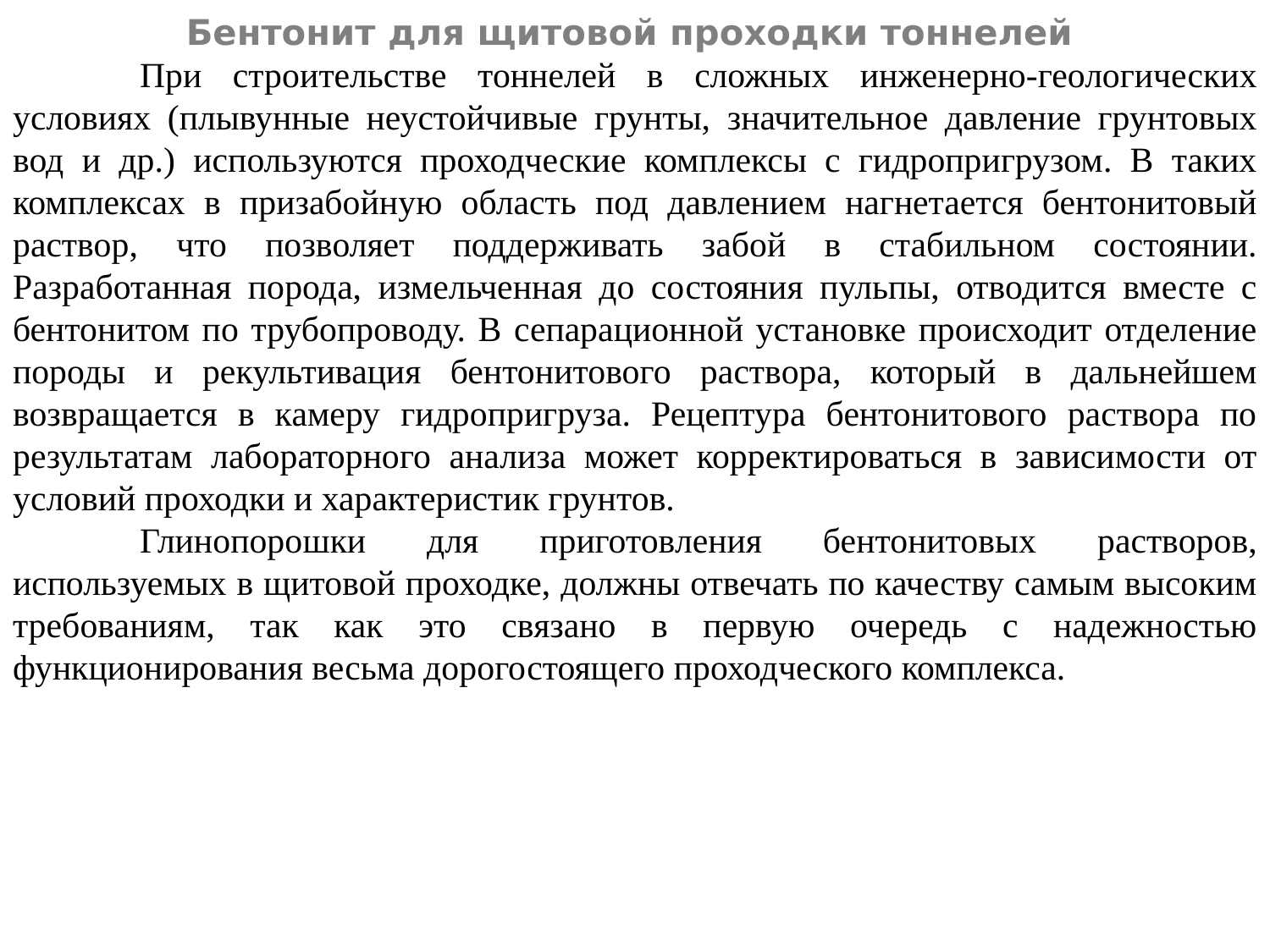

Бентонит для щитовой проходки тоннелей
	При строительстве тоннелей в сложных инженерно-геологических условиях (плывунные неустойчивые грунты, значительное давление грунтовых вод и др.) используются проходческие комплексы с гидропригрузом. В таких комплексах в призабойную область под давлением нагнетается бентонитовый раствор, что позволяет поддерживать забой в стабильном состоянии. Разработанная порода, измельченная до состояния пульпы, отводится вместе с бентонитом по трубопроводу. В сепарационной установке происходит отделение породы и рекультивация бентонитового раствора, который в дальнейшем возвращается в камеру гидропригруза. Рецептура бентонитового раствора по результатам лабораторного анализа может корректироваться в зависимости от условий проходки и характеристик грунтов.
	Глинопорошки для приготовления бентонитовых растворов, используемых в щитовой проходке, должны отвечать по качеству самым высоким требованиям, так как это связано в первую очередь с надежностью функционирования весьма дорогостоящего проходческого комплекса.